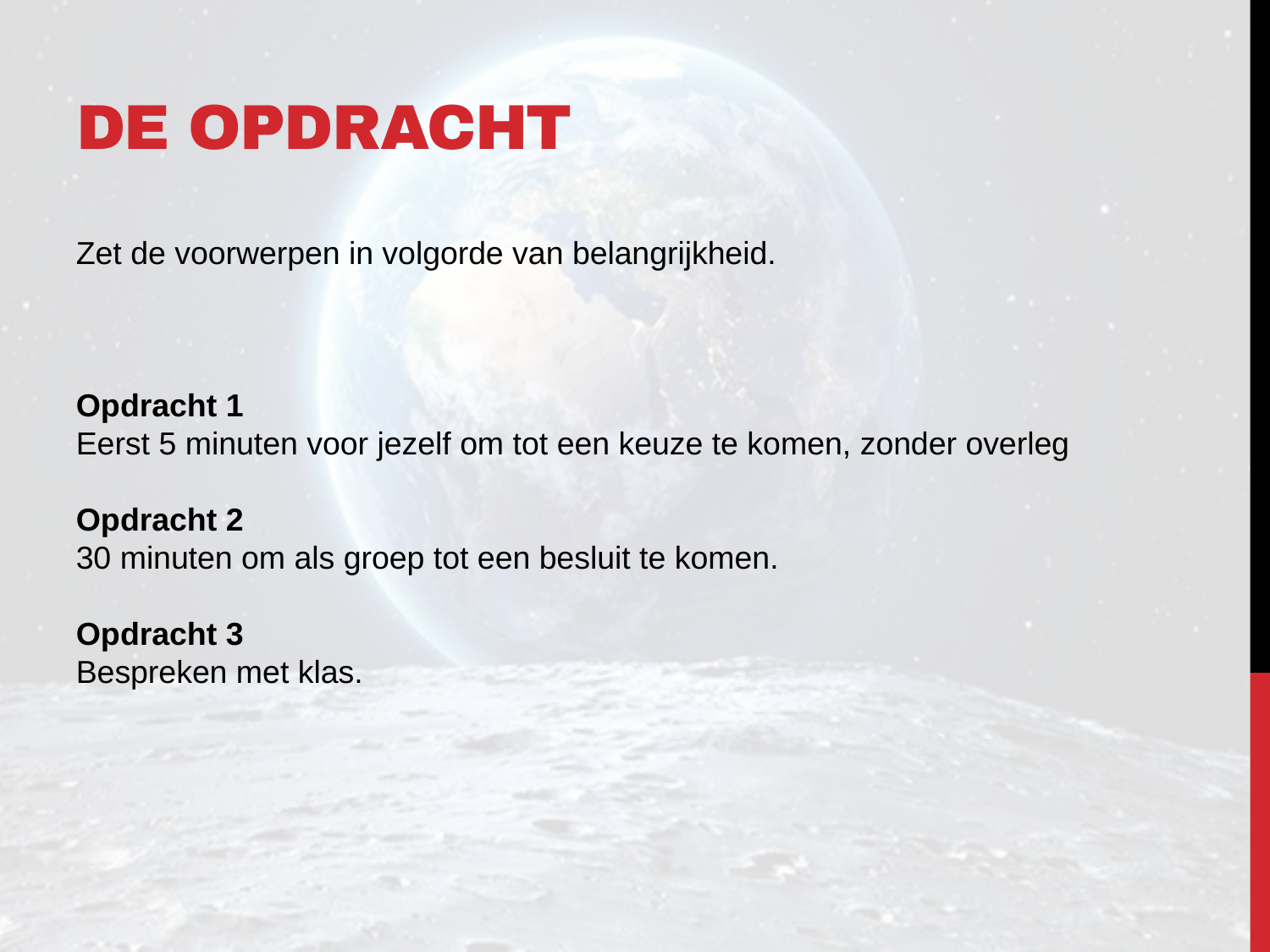

# De Opdracht
Zet de voorwerpen in volgorde van belangrijkheid.

Opdracht 1
Eerst 5 minuten voor jezelf om tot een keuze te komen, zonder overleg

Opdracht 2
30 minuten om als groep tot een besluit te komen.

Opdracht 3
Bespreken met klas.